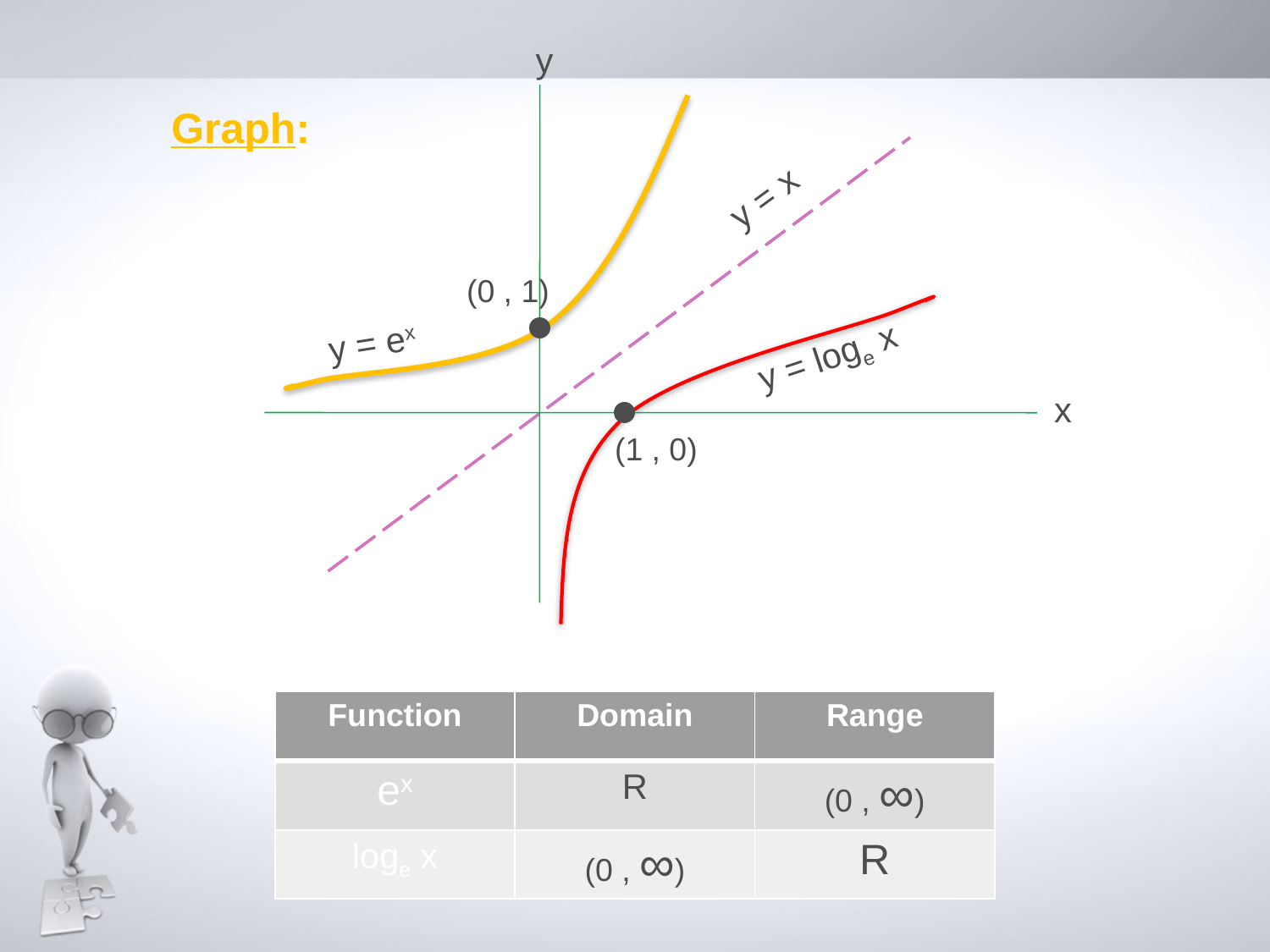

y
Graph:
y = x
(0 , 1)

y = ex
y = loge x
 x

(1 , 0)
| Function | Domain | Range |
| --- | --- | --- |
| ex | R | (0 , ∞) |
| loge x | (0 , ∞) | R |